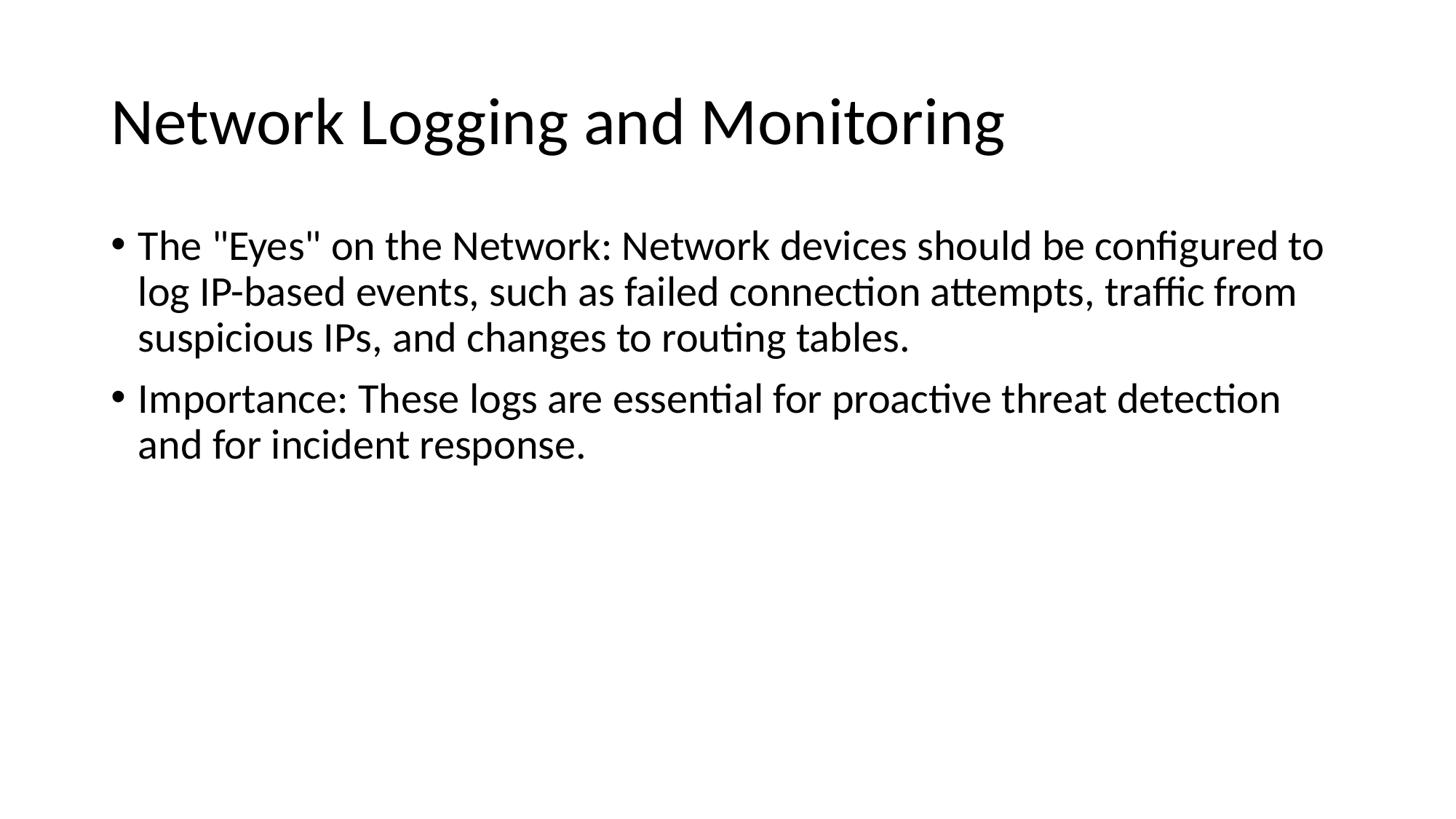

# Network Logging and Monitoring
The "Eyes" on the Network: Network devices should be configured to log IP-based events, such as failed connection attempts, traffic from suspicious IPs, and changes to routing tables.
Importance: These logs are essential for proactive threat detection and for incident response.